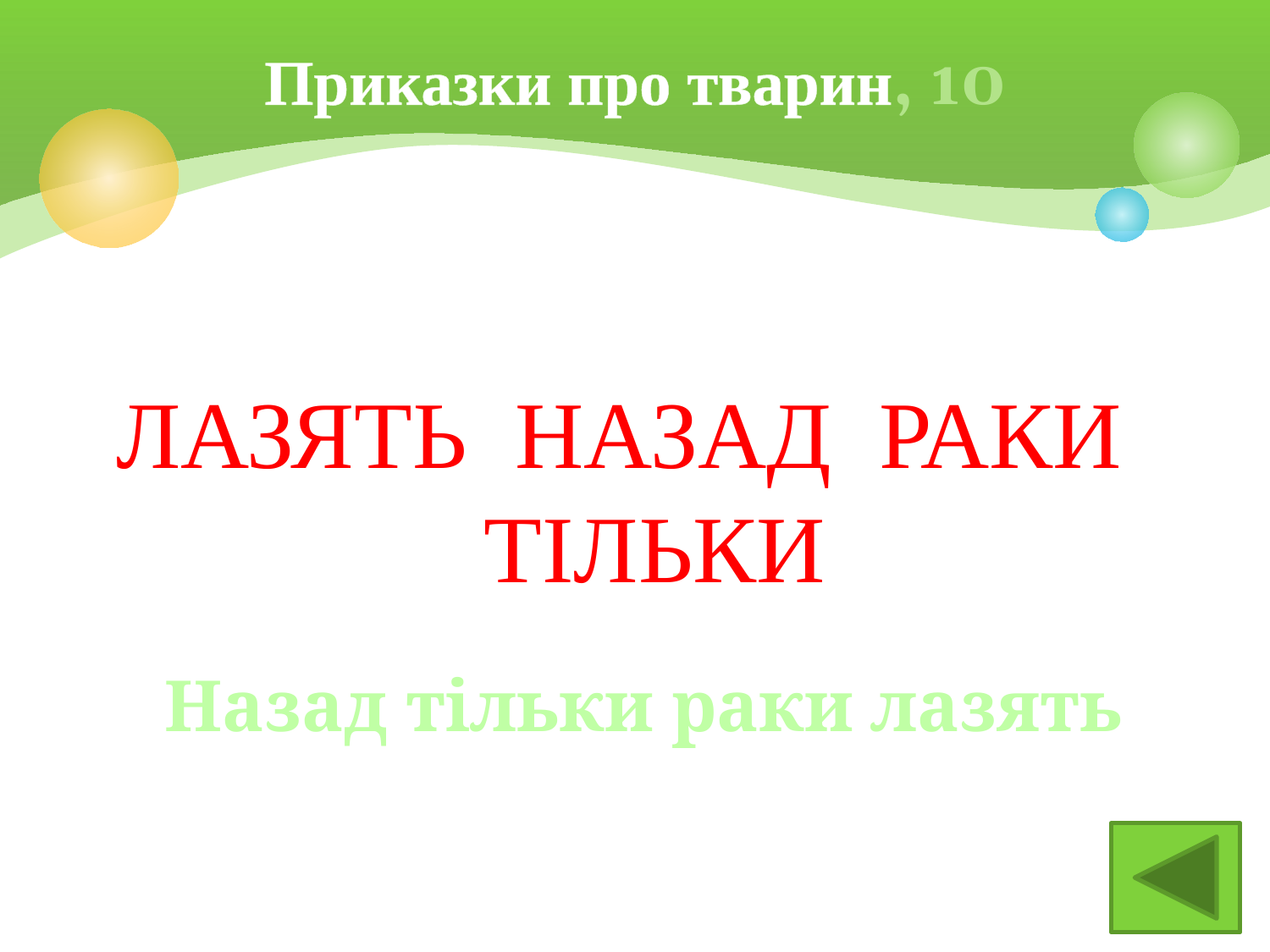

# Приказки про тварин, 10
ЛАЗЯТЬ  НАЗАД  РАКИ  ТІЛЬКИ
Назад тільки раки лазять